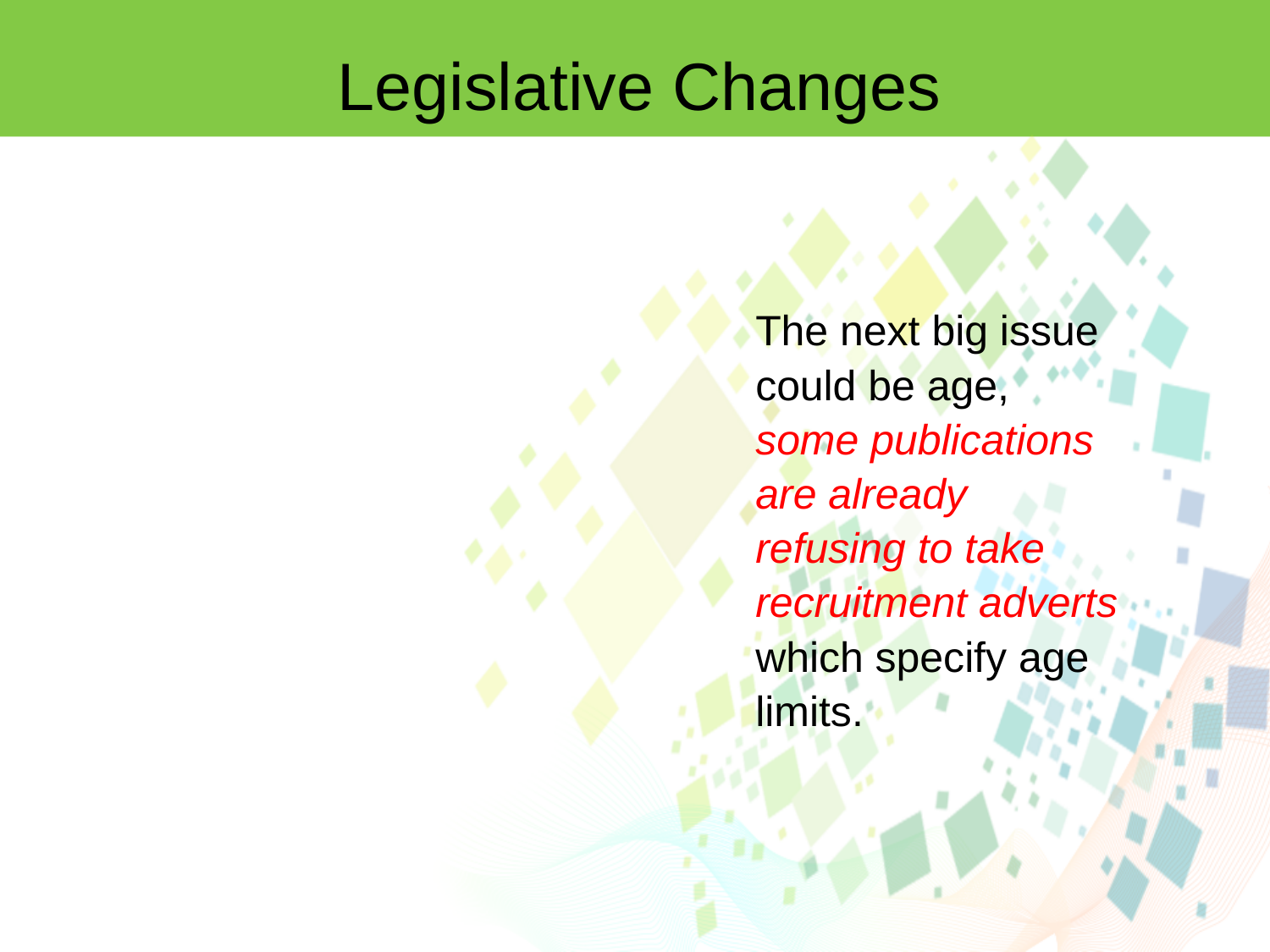

Legislative Changes
The next big issue could be age, some publications are already refusing to take recruitment adverts which specify age limits.